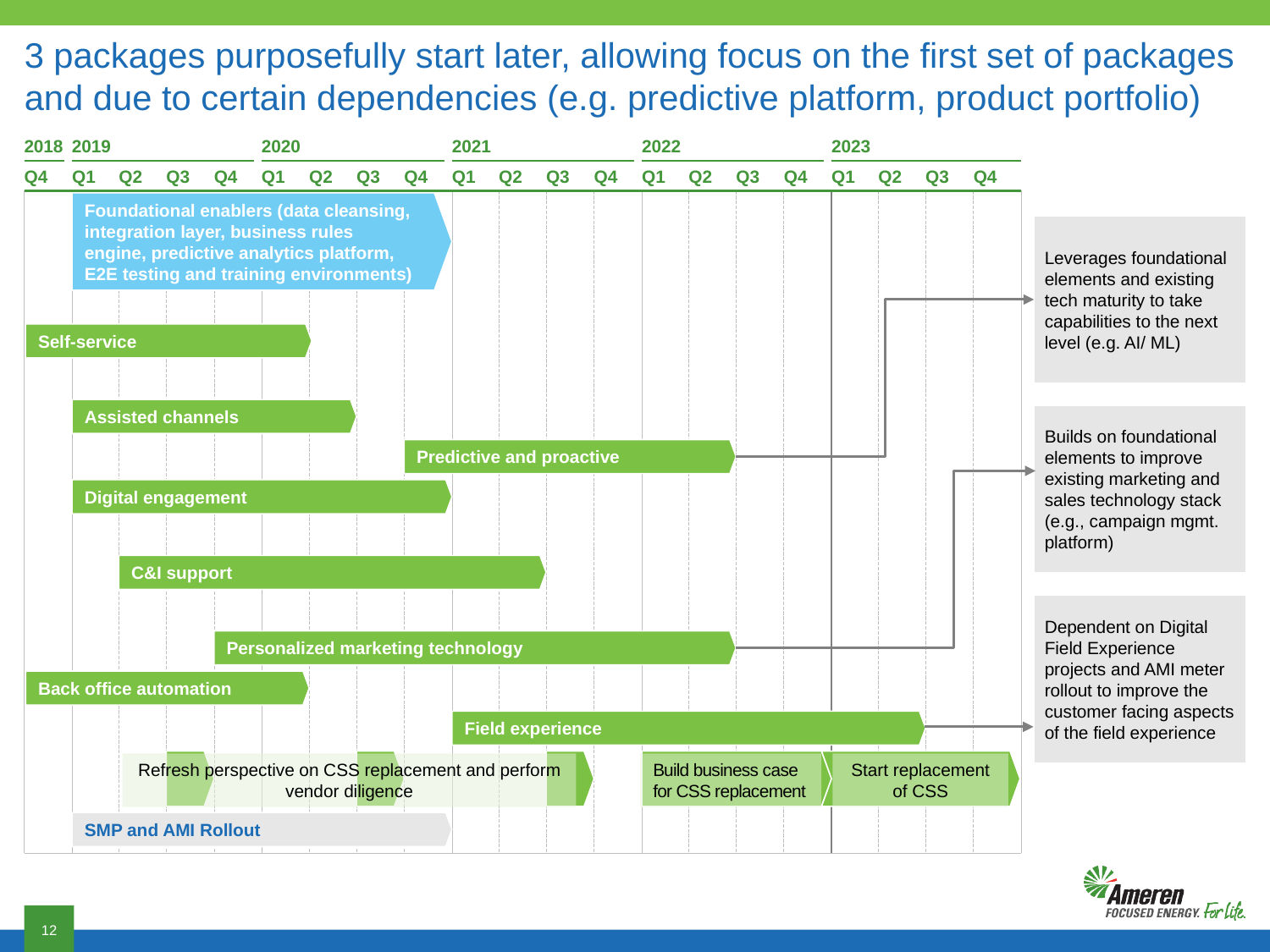

# 3 packages purposefully start later, allowing focus on the first set of packages and due to certain dependencies (e.g. predictive platform, product portfolio)
2018
2019
2020
2021
2022
2023
Q4
Q1
Q2
Q3
Q4
Q1
Q2
Q3
Q4
Q1
Q2
Q3
Q4
Q1
Q2
Q3
Q4
Q1
Q2
Q3
Q4
Foundational enablers (data cleansing, integration layer, business rules engine, predictive analytics platform, E2E testing and training environments)
Leverages foundational elements and existing tech maturity to take capabilities to the next level (e.g. AI/ ML)
Self-service
Assisted channels
Builds on foundational elements to improve existing marketing and sales technology stack (e.g., campaign mgmt. platform)
Predictive and proactive

Digital engagement
C&I support
Dependent on Digital Field Experience projects and AMI meter rollout to improve the customer facing aspects of the field experience
Personalized marketing technology
Back office automation
Field experience

Refresh perspective on CSS replacement and perform vendor diligence
Build business case for CSS replacement
Start replacement of CSS
SMP and AMI Rollout